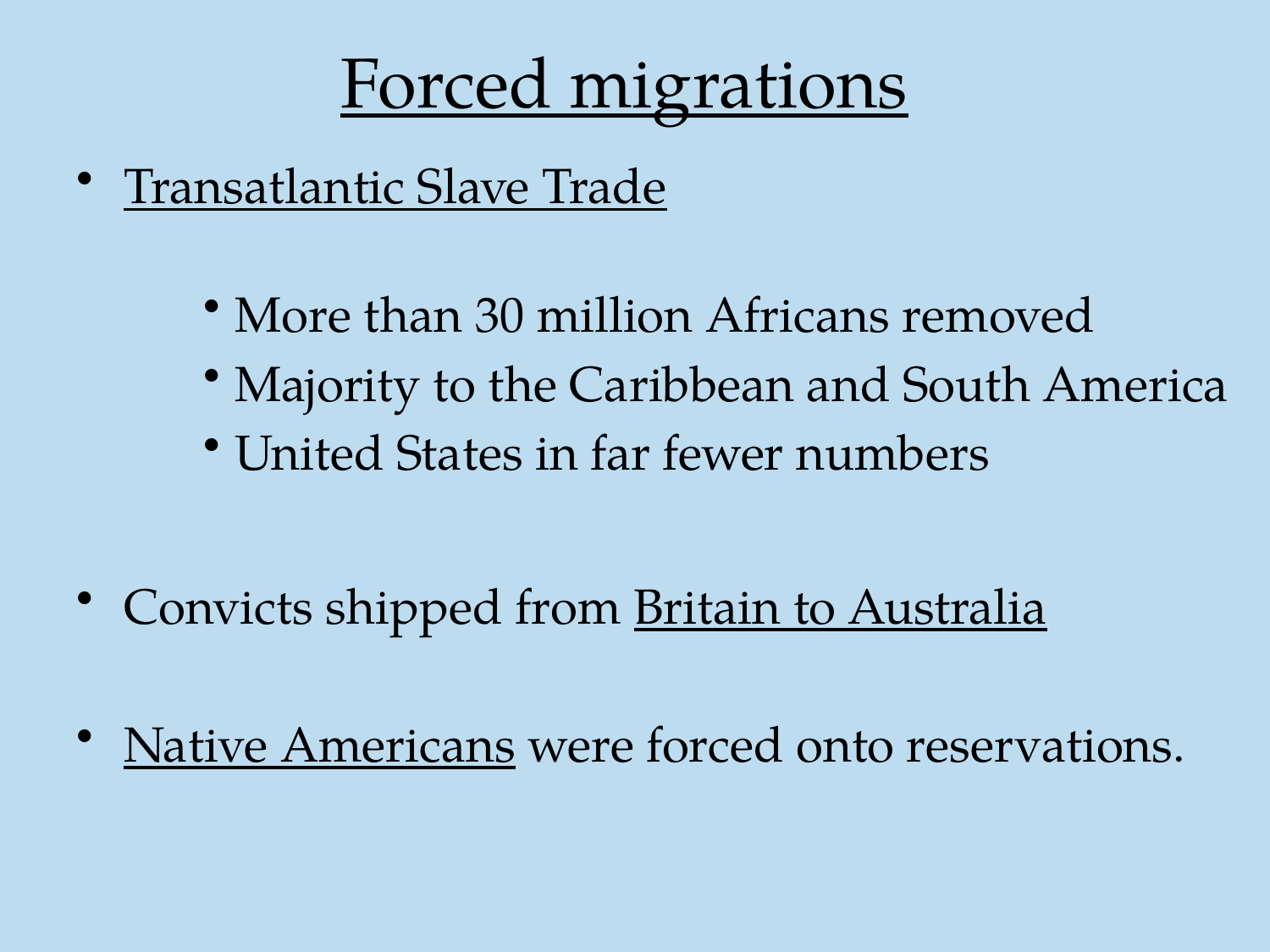

# Forced migrations
Transatlantic Slave Trade
More than 30 million Africans removed
Majority to the Caribbean and South America
United States in far fewer numbers

Convicts shipped from Britain to Australia

Native Americans were forced onto reservations.